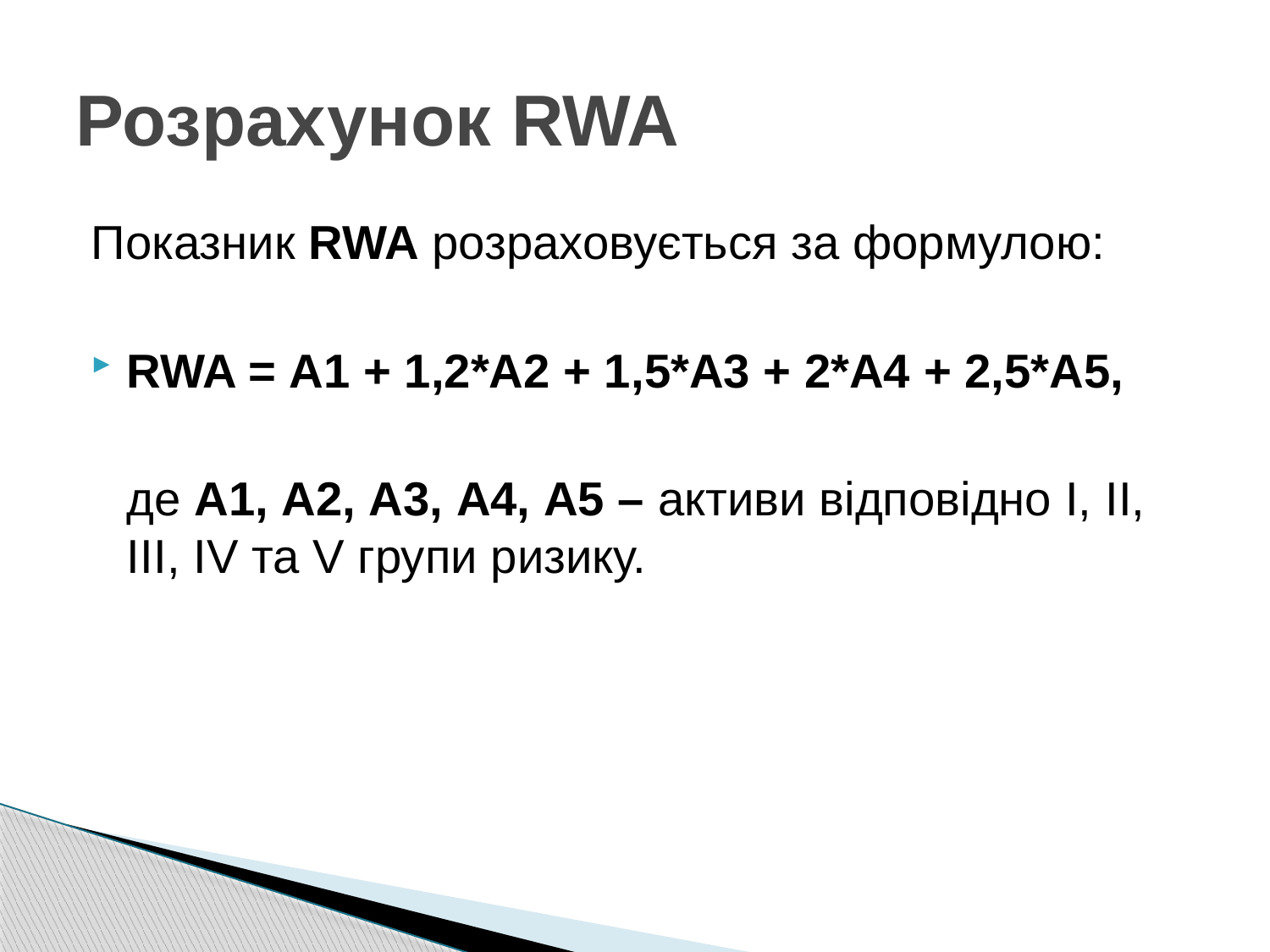

# Розрахунок RWA
Показник RWA розраховується за формулою:

RWA = А1 + 1,2*А2 + 1,5*А3 + 2*А4 + 2,5*А5,

	де А1, А2, А3, А4, А5 – активи відповідно I, II, III, IV та V групи ризику.